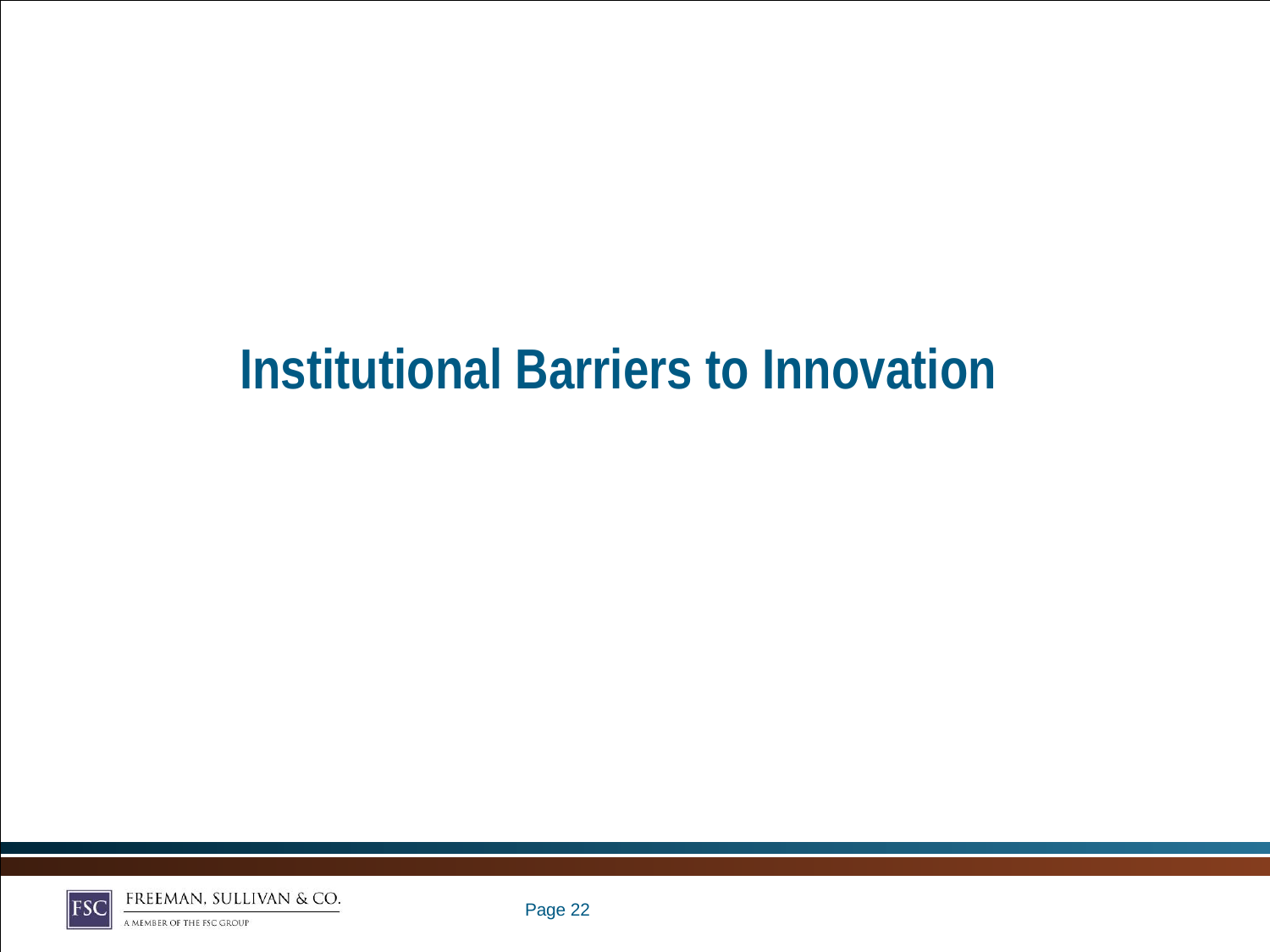

# Institutional Barriers to Innovation
Page 22